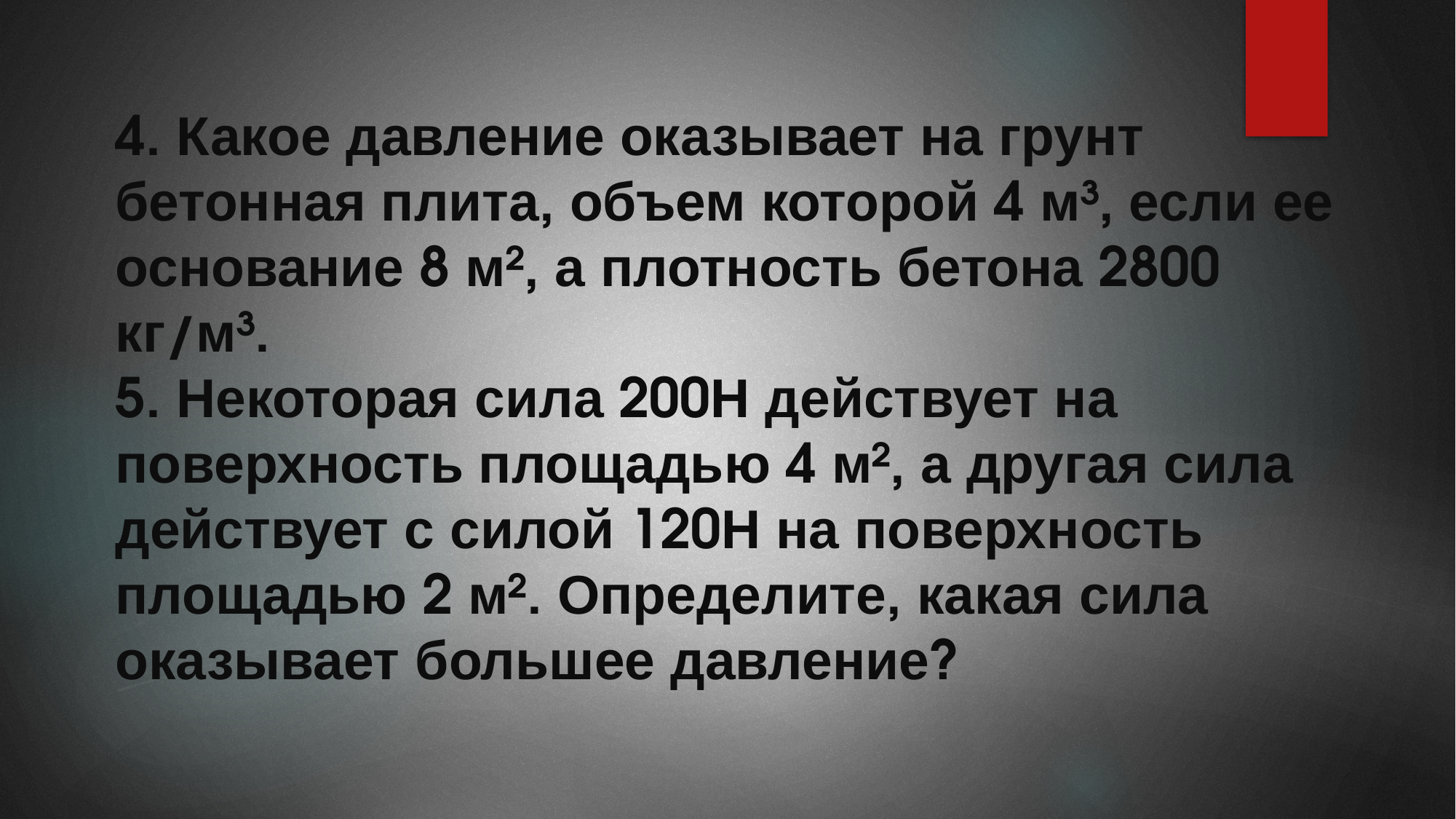

4. Какое давление оказывает на грунт бетонная плита, объем кото­рой 4 м³, если ее основание 8 м², а плотность бетона 2800 кг/м³.
5. Некоторая сила 200Н действует на поверхность площадью 4 м², а другая сила действует с силой 120Н на поверхность площадью 2 м². Определите, какая сила оказывает большее давление?